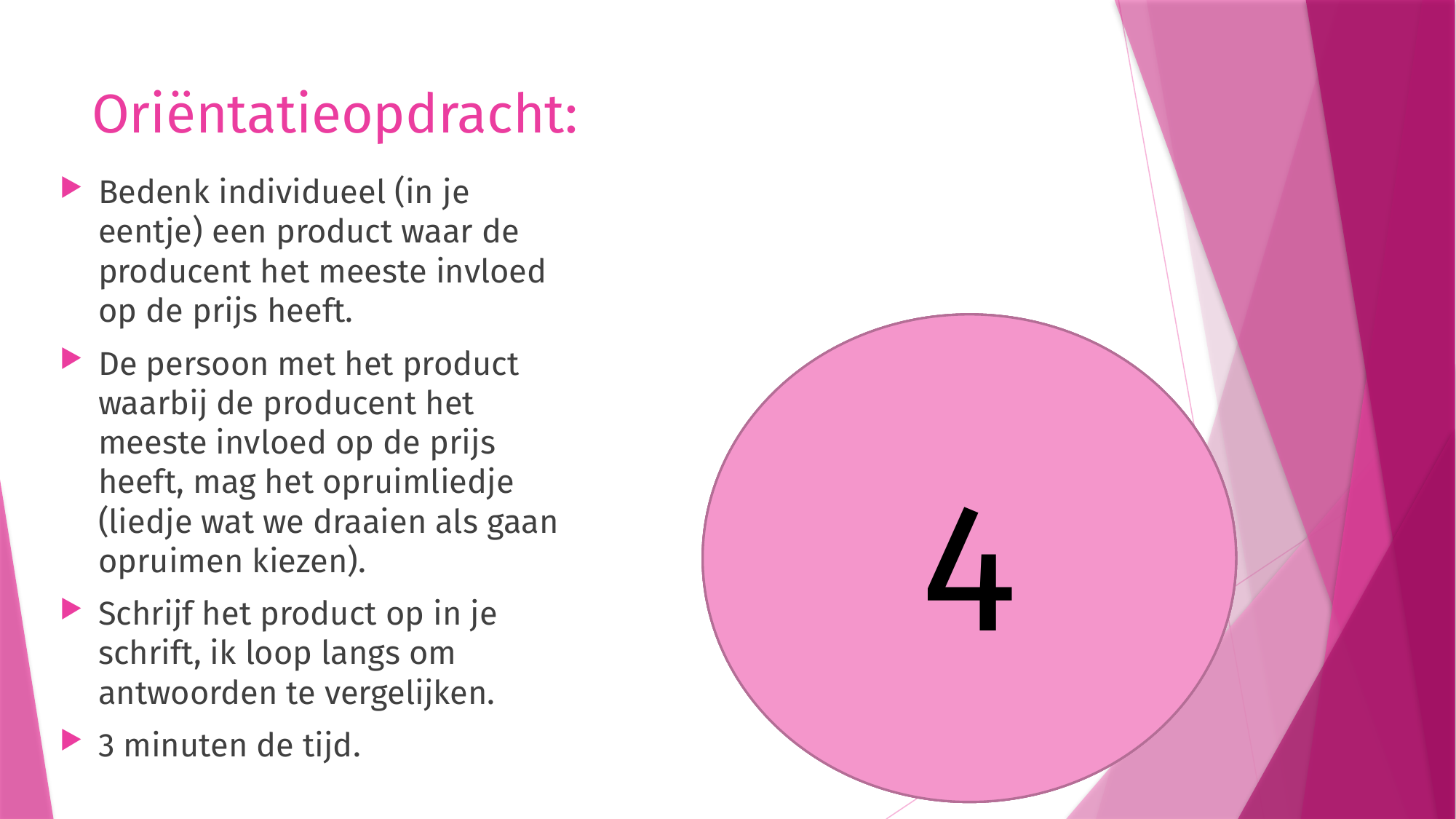

# Oriëntatieopdracht:
Bedenk individueel (in je eentje) een product waar de producent het meeste invloed op de prijs heeft.
De persoon met het product waarbij de producent het meeste invloed op de prijs heeft, mag het opruimliedje (liedje wat we draaien als gaan opruimen kiezen).
Schrijf het product op in je schrift, ik loop langs om antwoorden te vergelijken.
3 minuten de tijd.
4
3
1
2